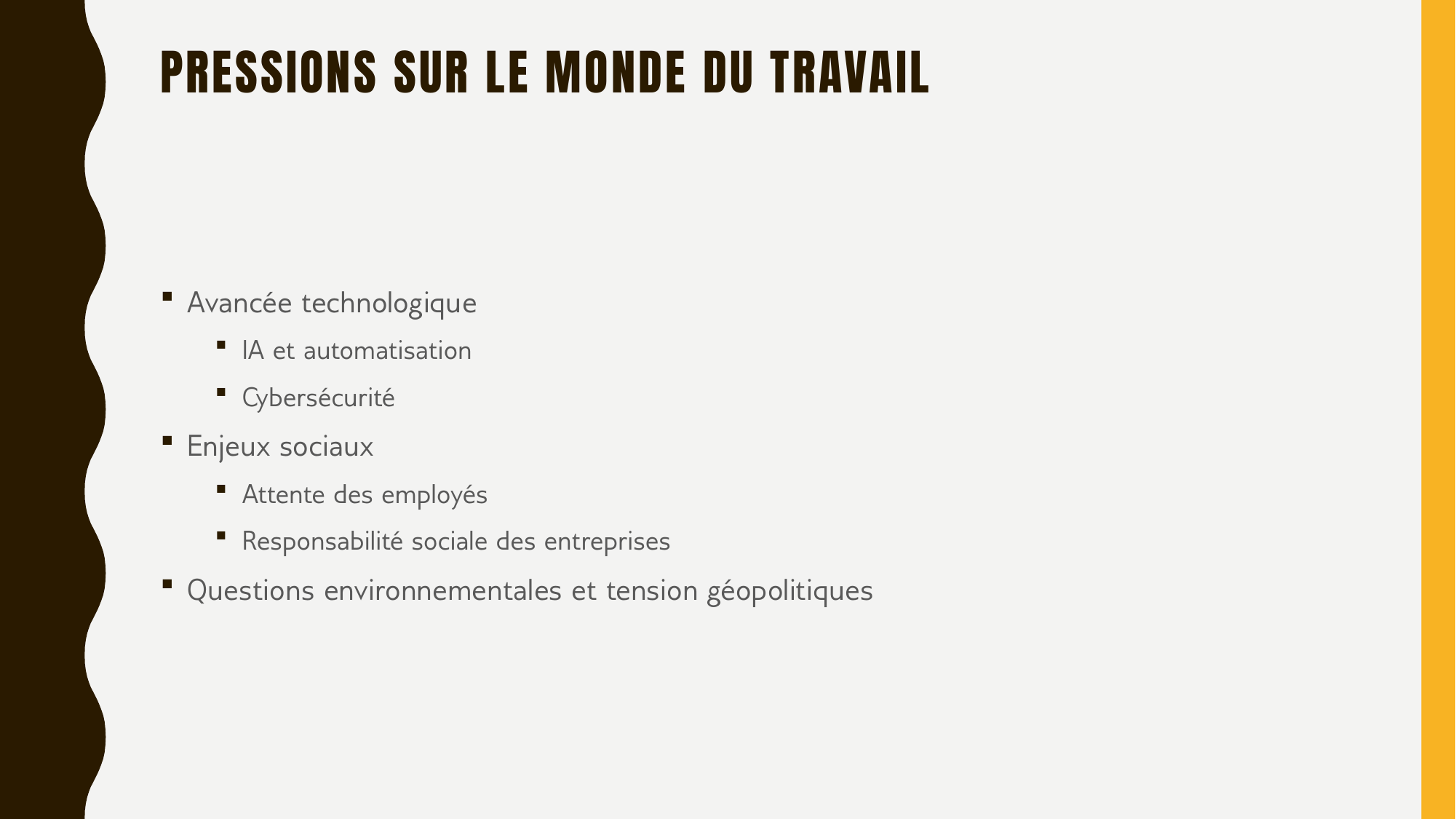

# Pressions sur le monde du travail
Avancée technologique
IA et automatisation
Cybersécurité
Enjeux sociaux
Attente des employés
Responsabilité sociale des entreprises
Questions environnementales et tension géopolitiques